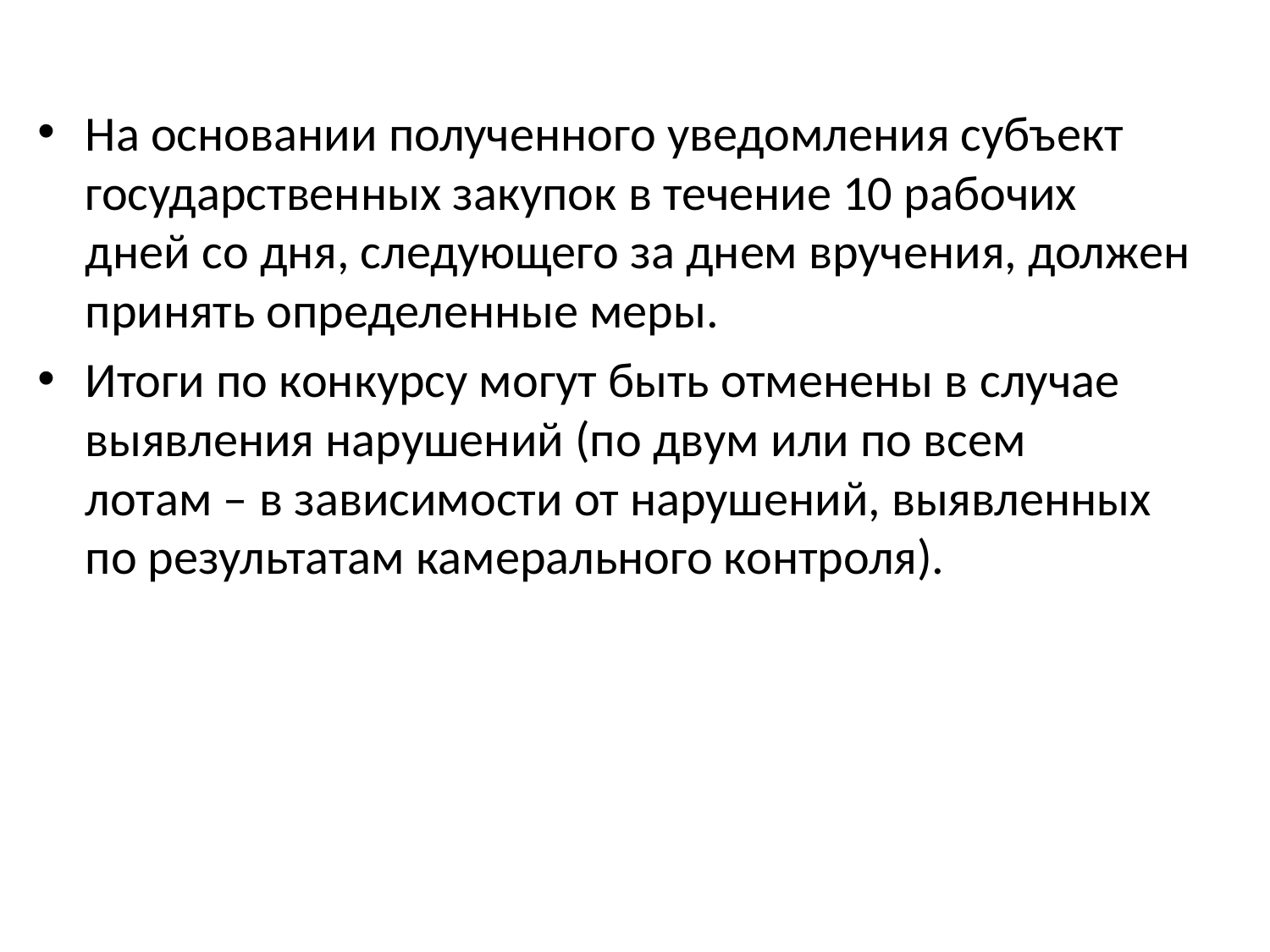

На основании полученного уведомления субъект государственных закупок в течение 10 рабочих дней со дня, следующего за днем вручения, должен принять определенные меры.
Итоги по конкурсу могут быть отменены в случае выявления нарушений (по двум или по всем лотам – в зависимости от нарушений, выявленных по результатам камерального контроля).